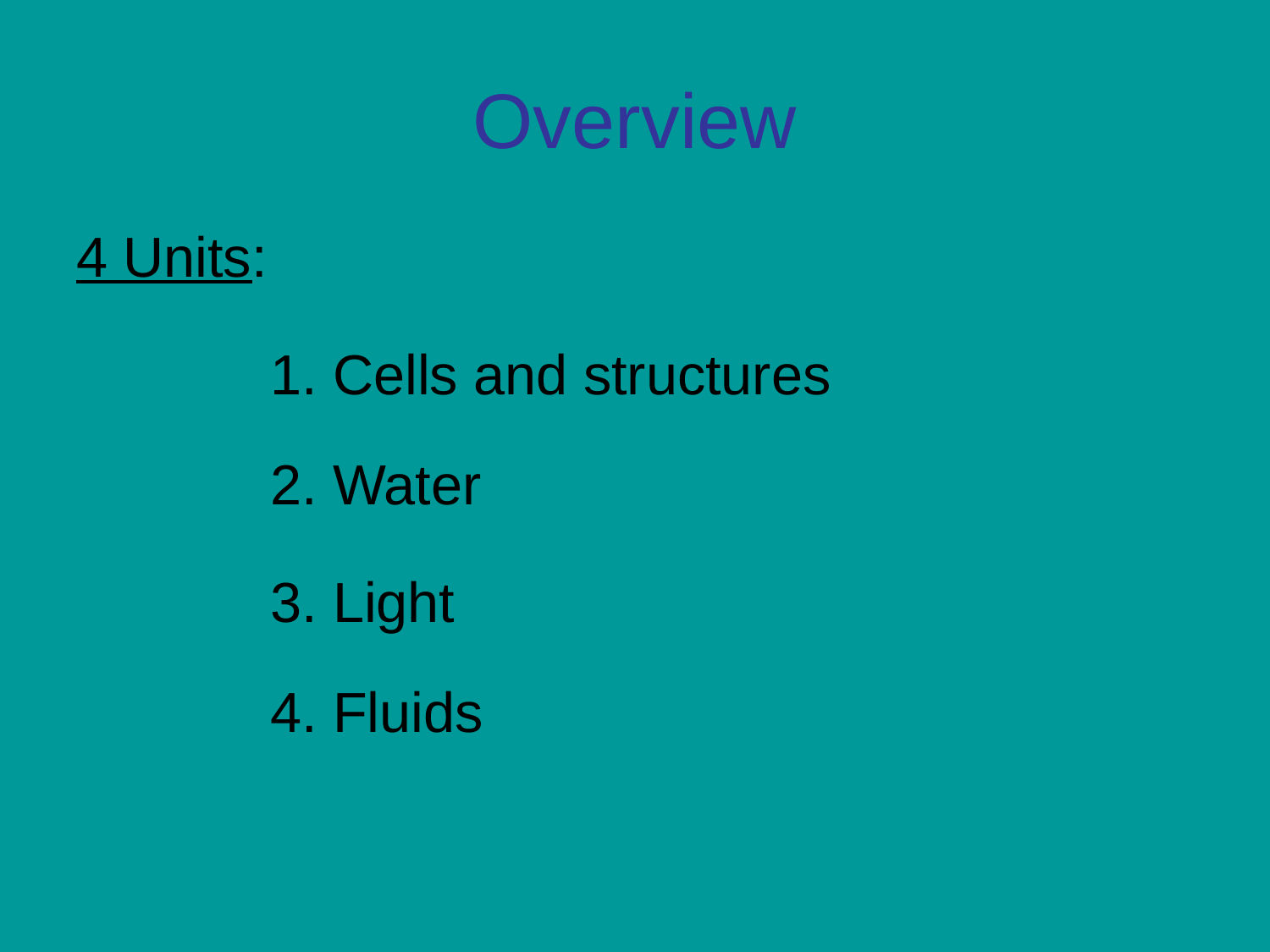

# Overview
4 Units:

1. Cells and structures

2. Water

3. Light

4. Fluids